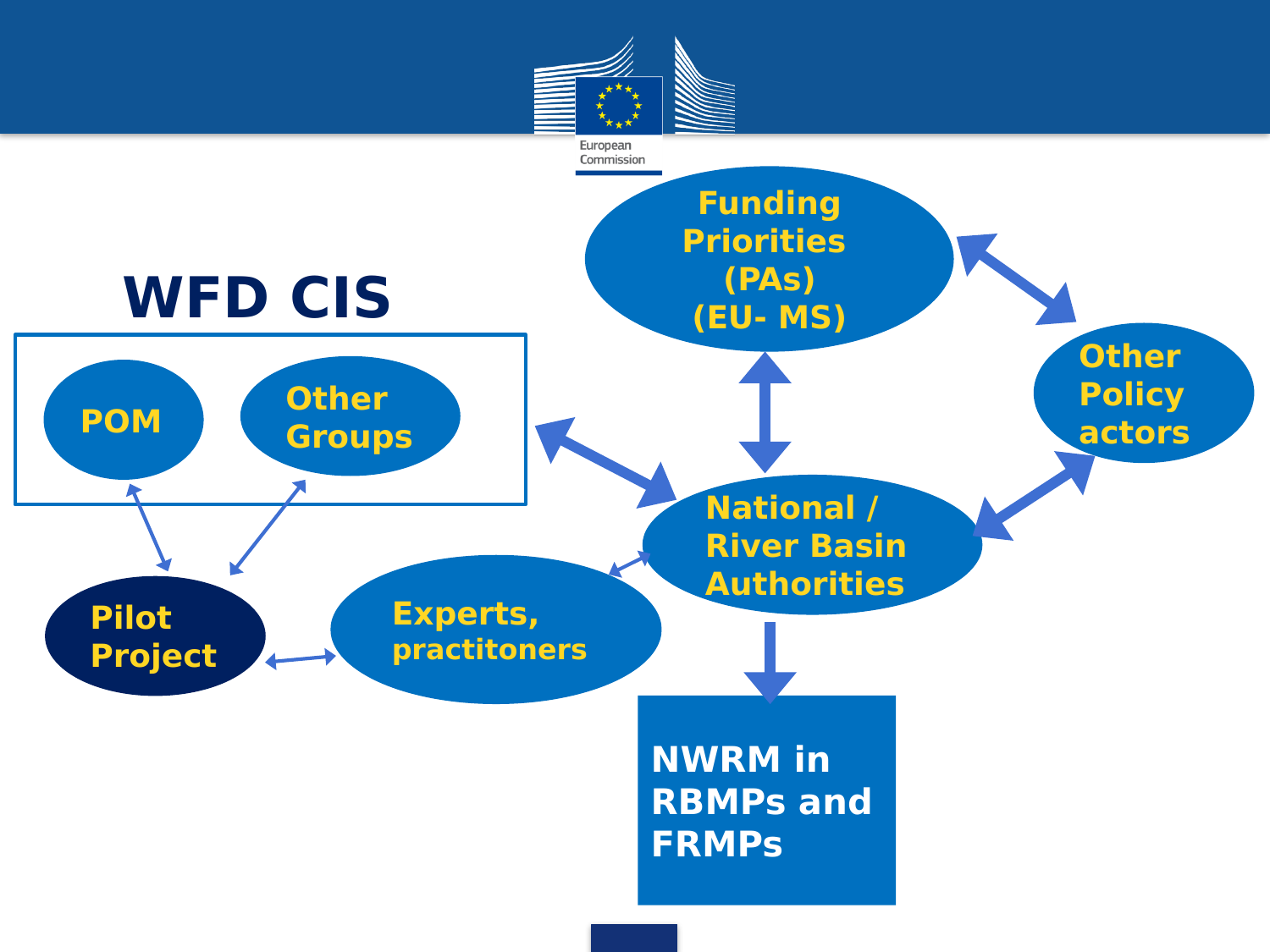

Funding Priorities
(PAs)
(EU- MS)
WFD CIS
Other Policy actors

Other Groups
POM

National / River Basin Authorities

Experts,
practitoners
Pilot Project
NWRM in RBMPs and FRMPs